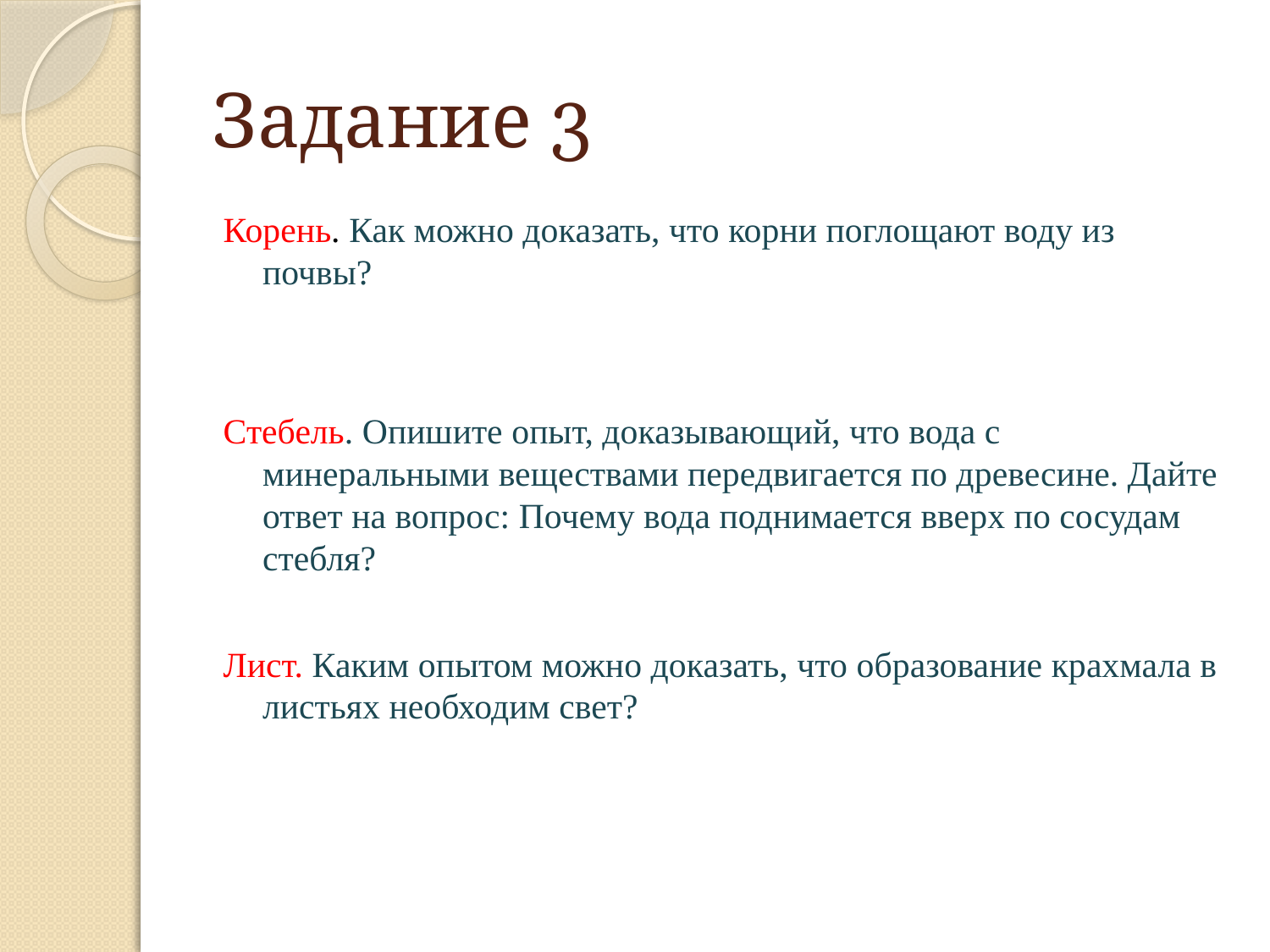

# Задание 3
Корень. Как можно доказать, что корни поглощают воду из почвы?

Стебель. Опишите опыт, доказывающий, что вода с минеральными веществами передвигается по древесине. Дайте ответ на вопрос: Почему вода поднимается вверх по сосудам стебля?

Лист. Каким опытом можно доказать, что образование крахмала в листьях необходим свет?